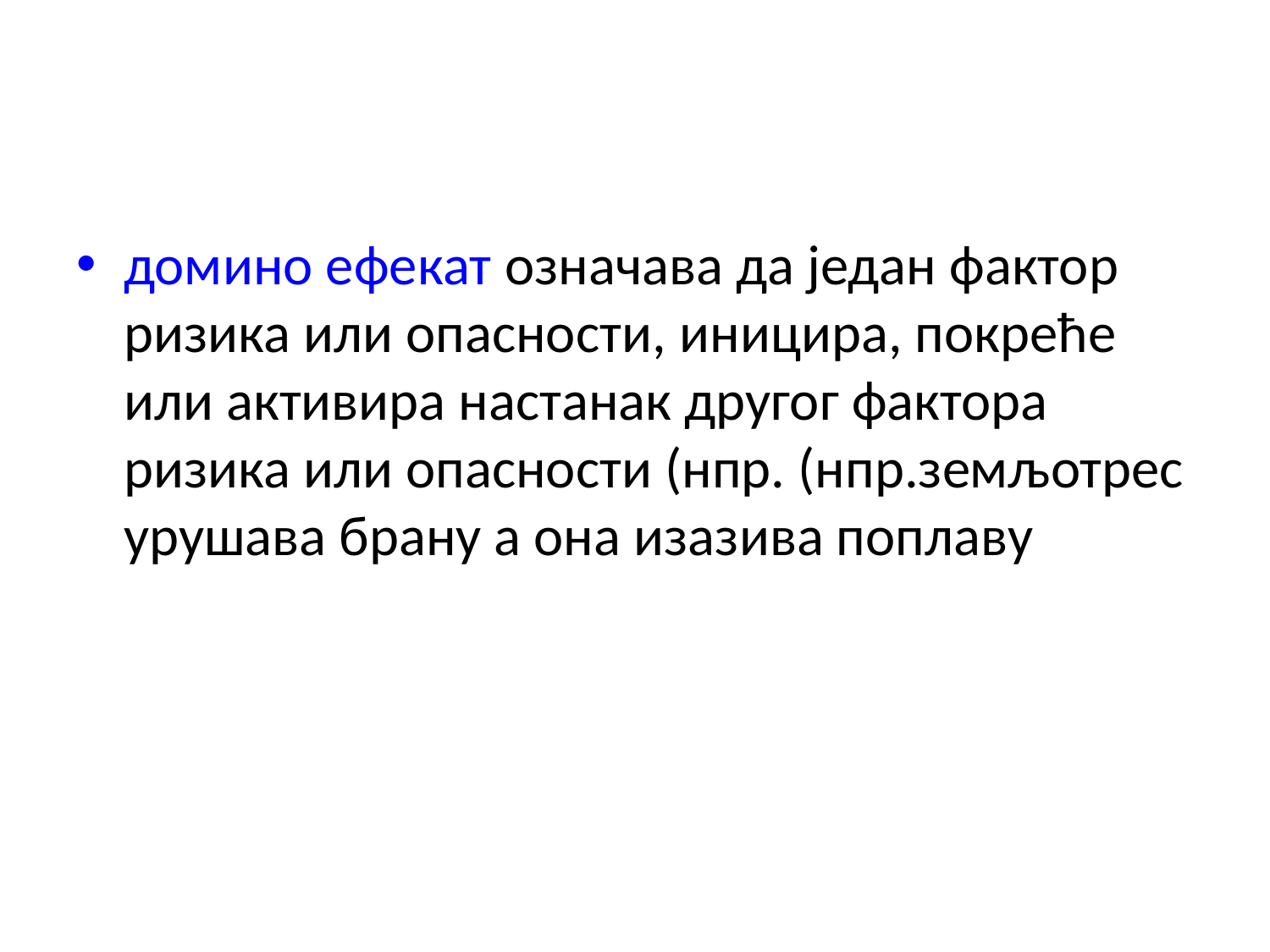

#
домино ефекат означава да један фактор ризика или опасности, иницира, покреће или активира настанак другог фактора ризика или опасности (нпр. (нпр.земљотрес урушава брану а она изазива поплаву